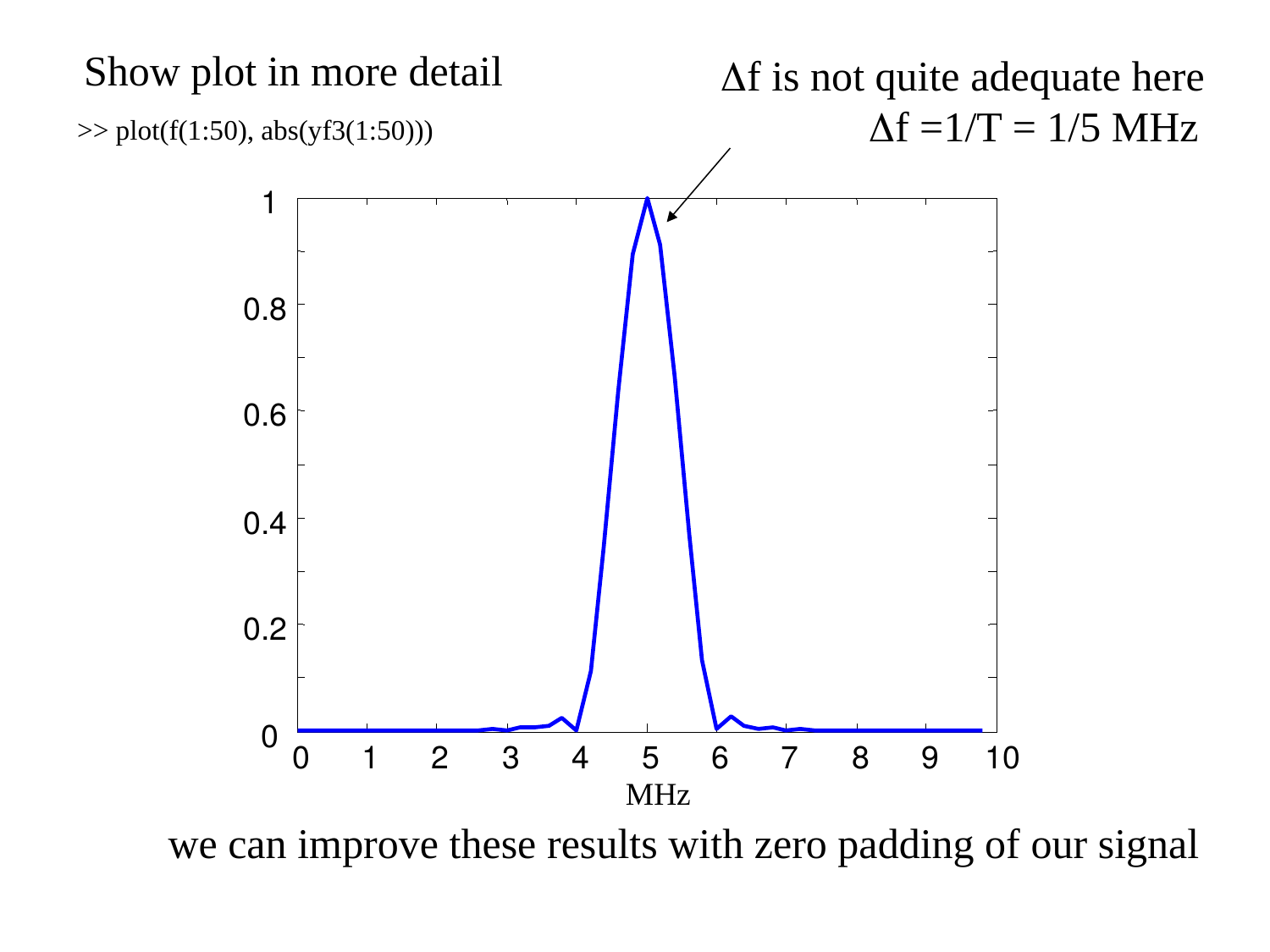

Show plot in more detail
Δf is not quite adequate here
       Δf =1/T = 1/5 MHz
>> plot(f(1:50), abs(yf3(1:50)))

1

0.8

0.6

0.4

0.2

0

0
1
2
3
4
5
6
7
8
9
10
MHz
we can improve these results with zero padding of our signal